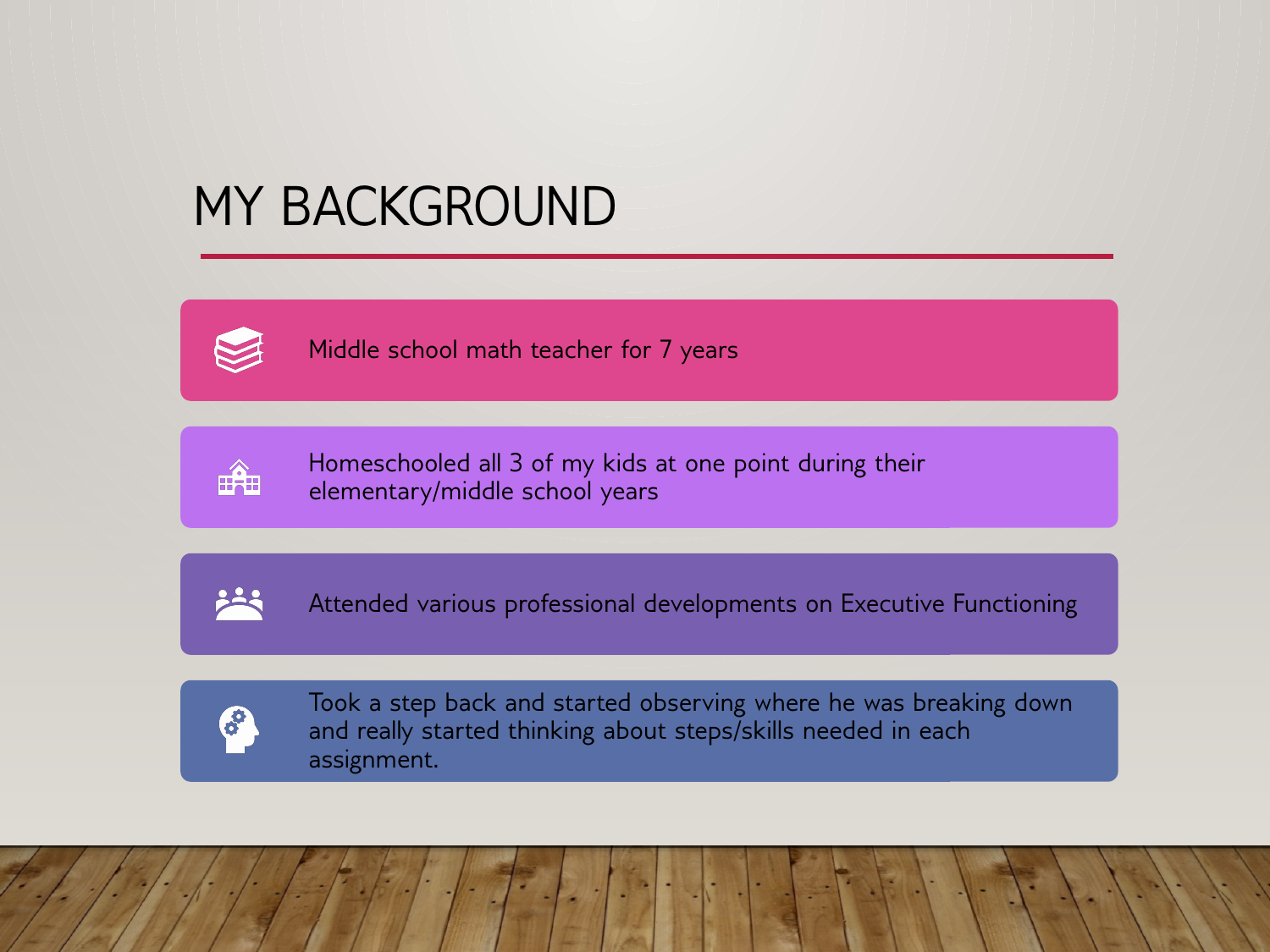

# My background
Middle school math teacher for 7 years
Homeschooled all 3 of my kids at one point during their elementary/middle school years
Attended various professional developments on Executive Functioning
Took a step back and started observing where he was breaking down and really started thinking about steps/skills needed in each assignment.